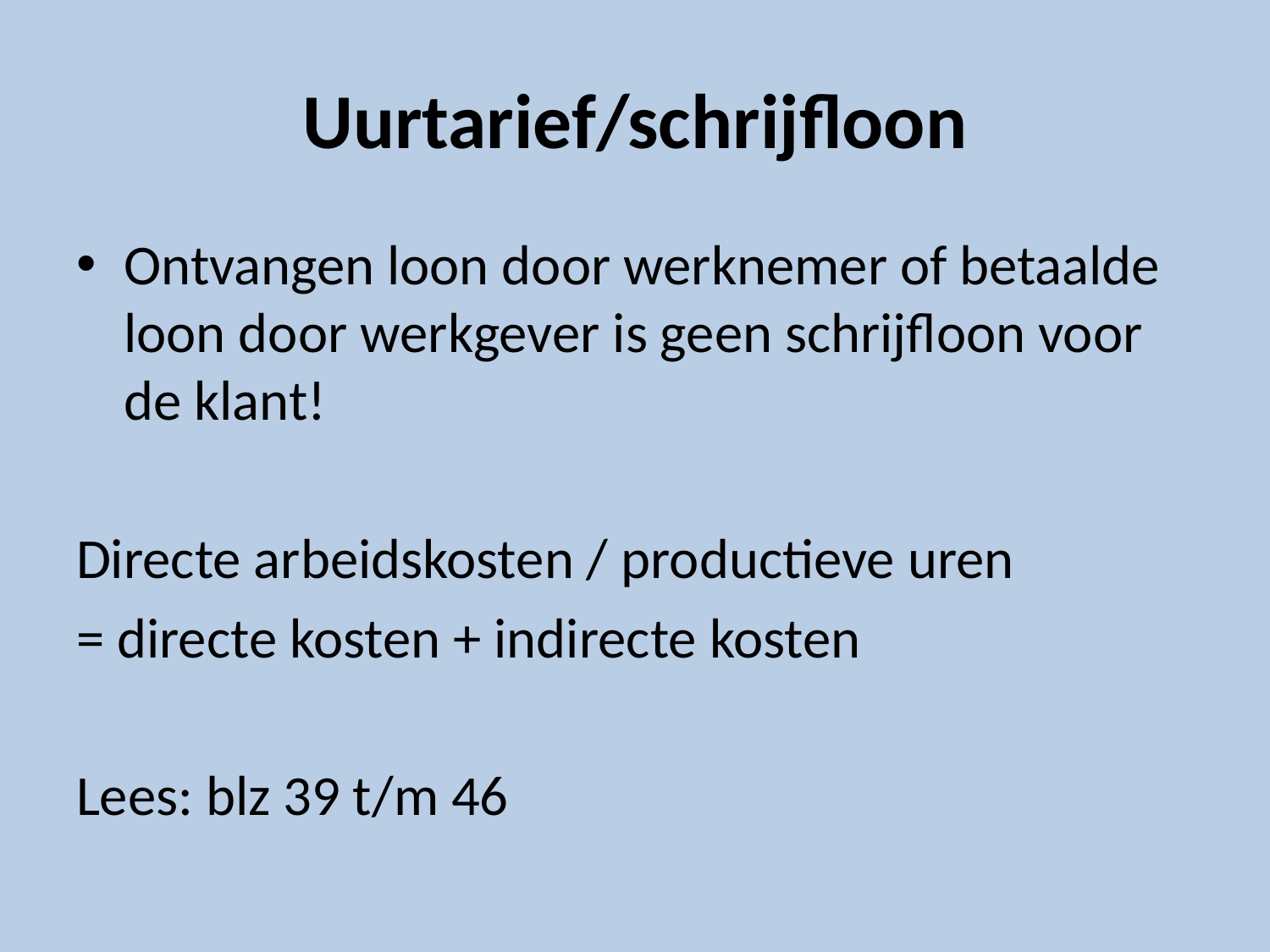

# Uurtarief/schrijfloon
Ontvangen loon door werknemer of betaalde loon door werkgever is geen schrijfloon voor de klant!

Directe arbeidskosten / productieve uren
= directe kosten + indirecte kosten

Lees: blz 39 t/m 46